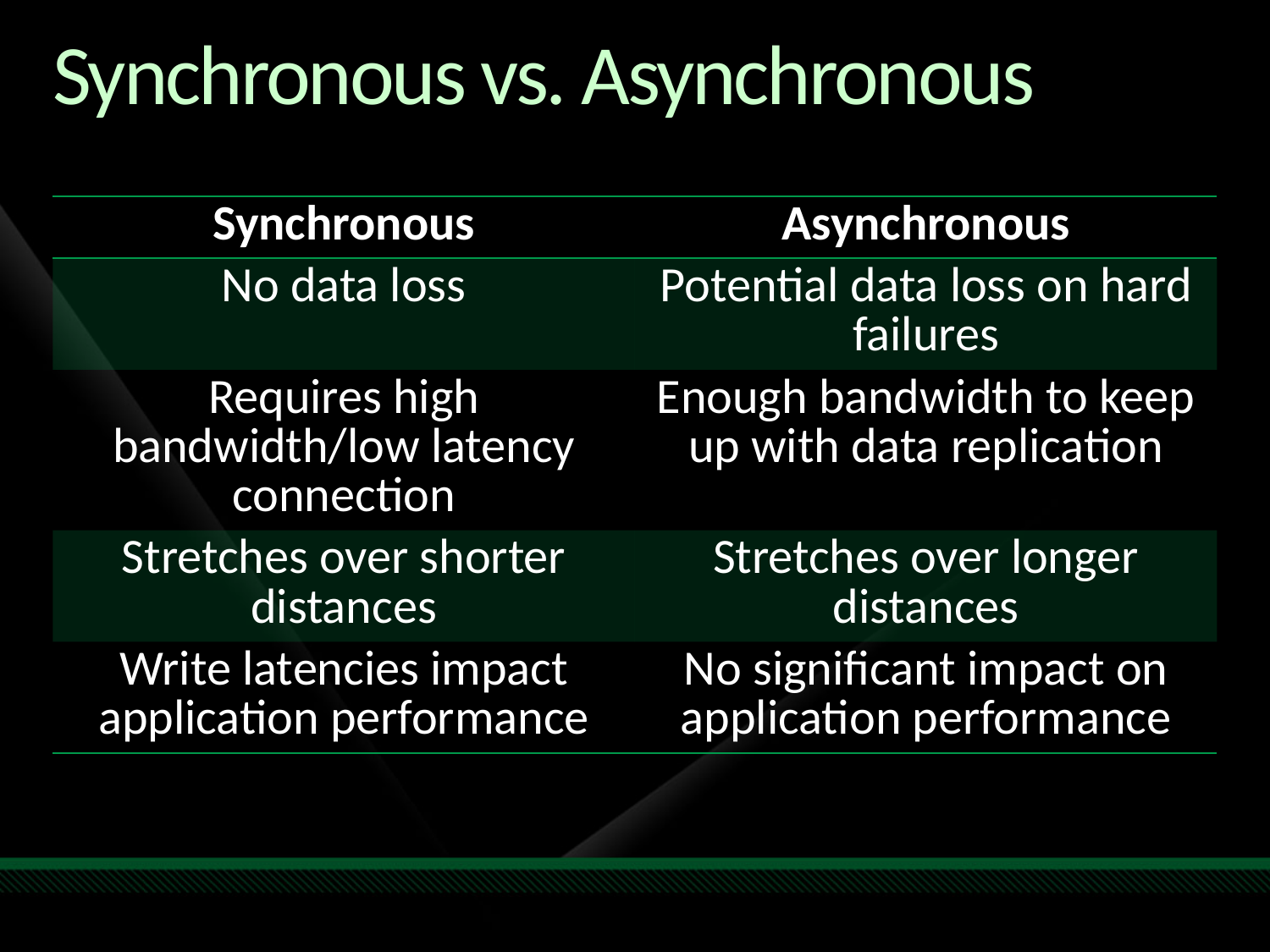

# Synchronous vs. Asynchronous
| Synchronous | Asynchronous |
| --- | --- |
| No data loss | Potential data loss on hard failures |
| Requires high bandwidth/low latency connection | Enough bandwidth to keep up with data replication |
| Stretches over shorter distances | Stretches over longer distances |
| Write latencies impact application performance | No significant impact on application performance |